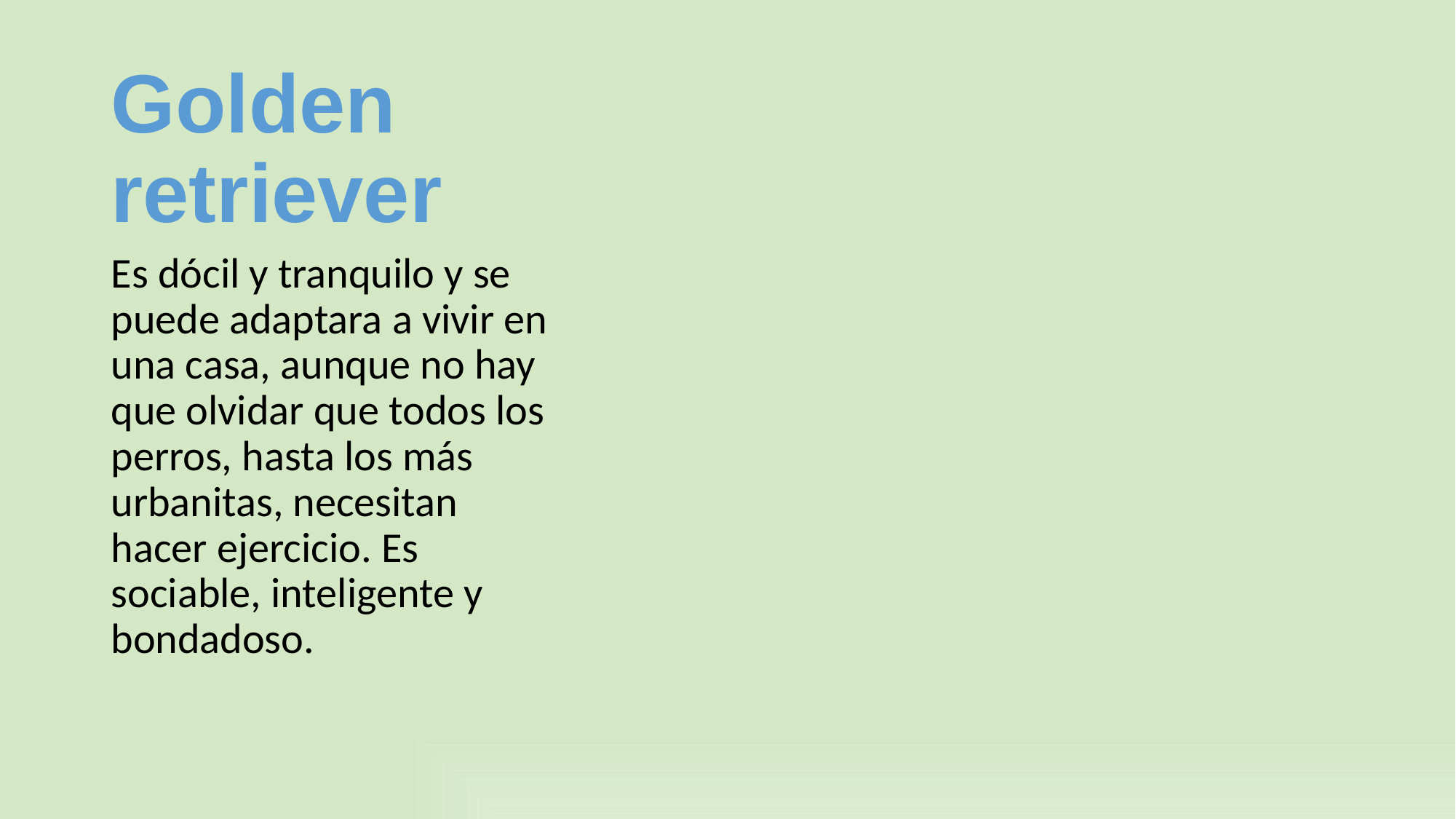

# Golden retriever

Es dócil y tranquilo y se puede adaptara a vivir en una casa, aunque no hay que olvidar que todos los perros, hasta los más urbanitas, necesitan hacer ejercicio. Es sociable, inteligente y bondadoso.